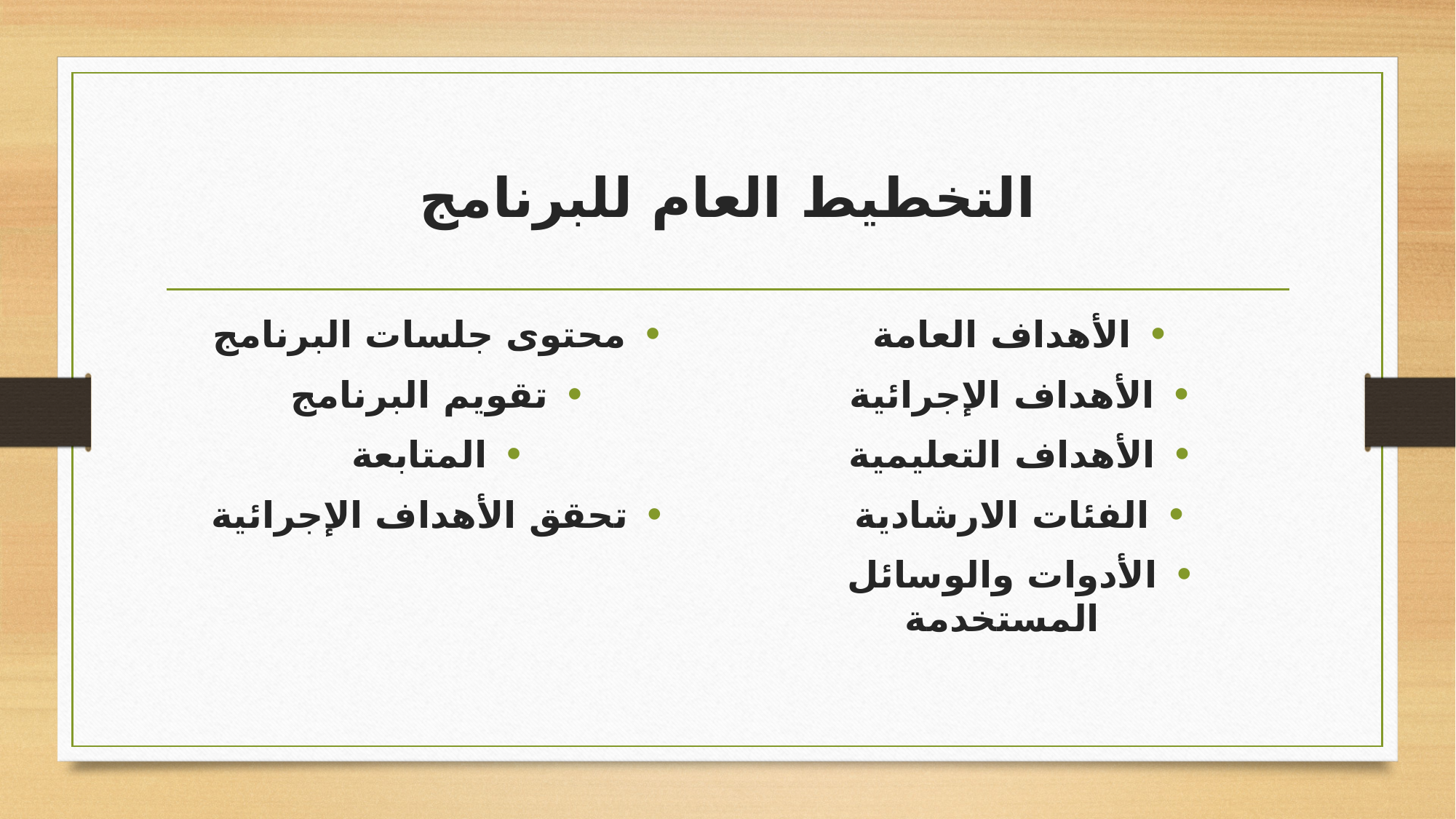

# التخطيط العام للبرنامج
محتوى جلسات البرنامج
تقويم البرنامج
المتابعة
تحقق الأهداف الإجرائية
الأهداف العامة
الأهداف الإجرائية
الأهداف التعليمية
الفئات الارشادية
الأدوات والوسائل المستخدمة